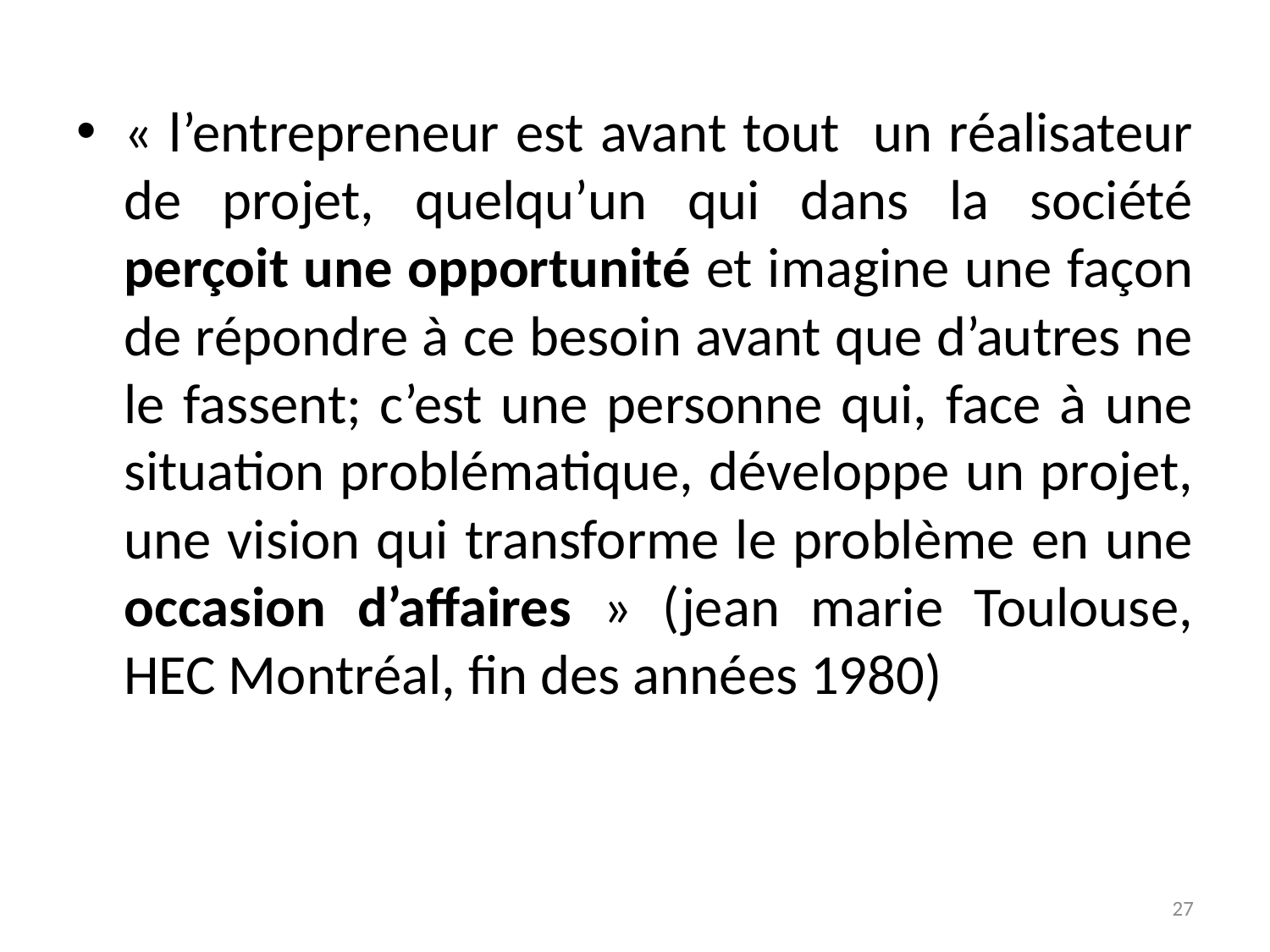

« l’entrepreneur est avant tout  un réalisateur de projet, quelqu’un qui dans la société perçoit une opportunité et imagine une façon de répondre à ce besoin avant que d’autres ne le fassent; c’est une personne qui, face à une situation problématique, développe un projet, une vision qui transforme le problème en une occasion d’affaires » (jean marie Toulouse, HEC Montréal, fin des années 1980)
27